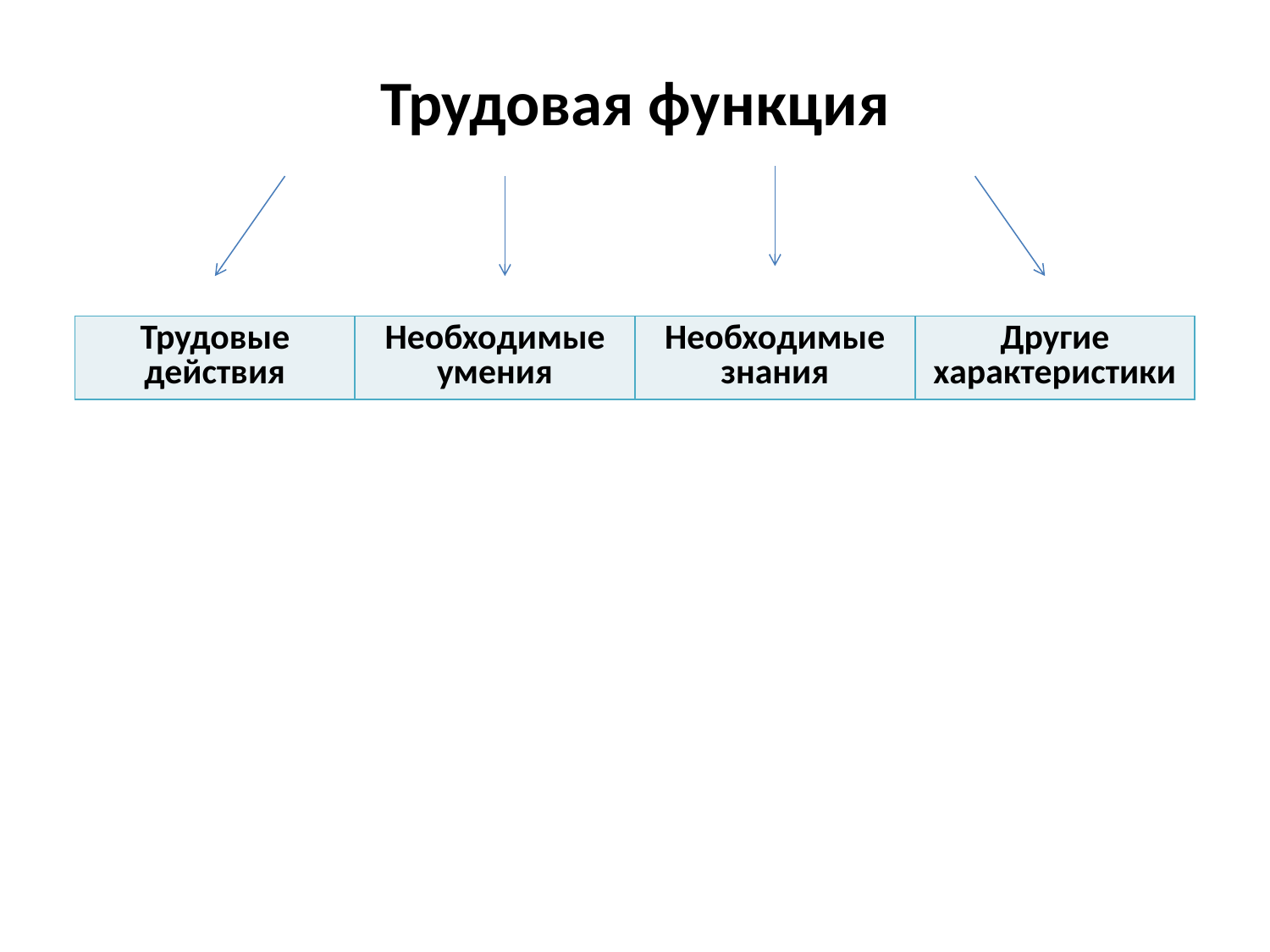

Трудовая функция

| Трудовые действия | Необходимые умения | Необходимые знания | Другие характеристики |
| --- | --- | --- | --- |